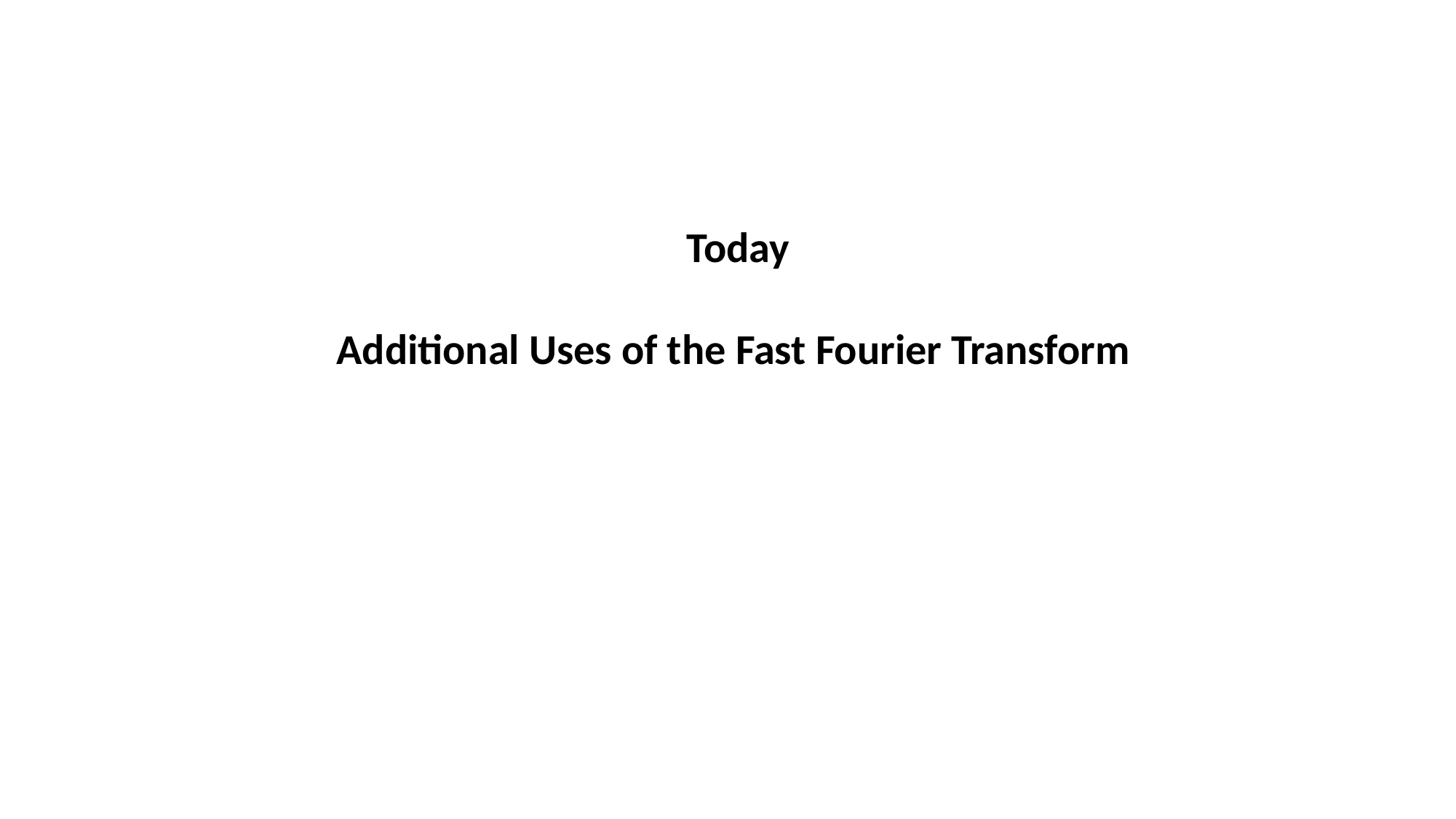

Today

Additional Uses of the Fast Fourier Transform